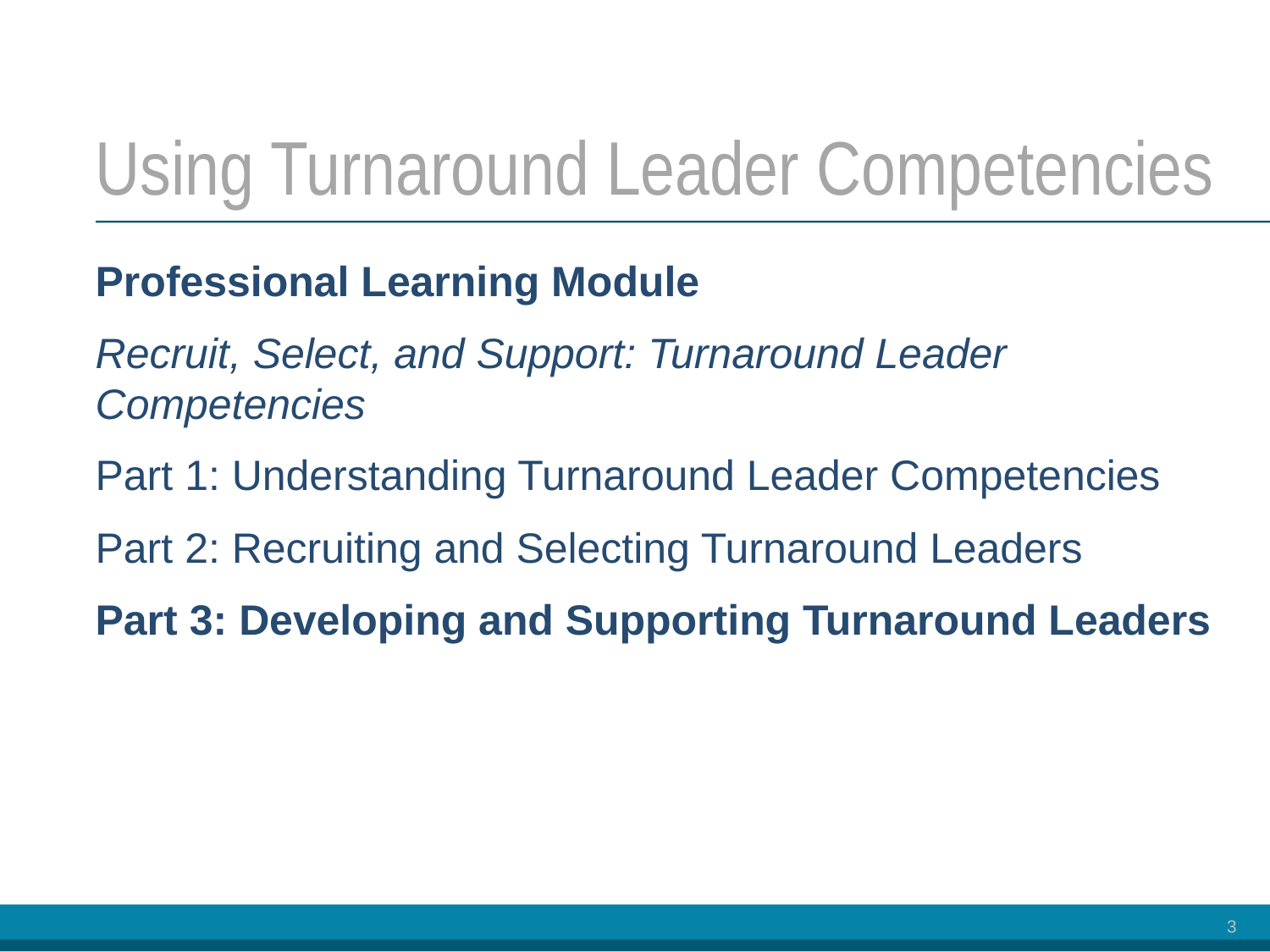

# Using Turnaround Leader Competencies
Professional Learning Module
Recruit, Select, and Support: Turnaround Leader Competencies
Part 1: Understanding Turnaround Leader Competencies
Part 2: Recruiting and Selecting Turnaround Leaders
Part 3: Developing and Supporting Turnaround Leaders
3